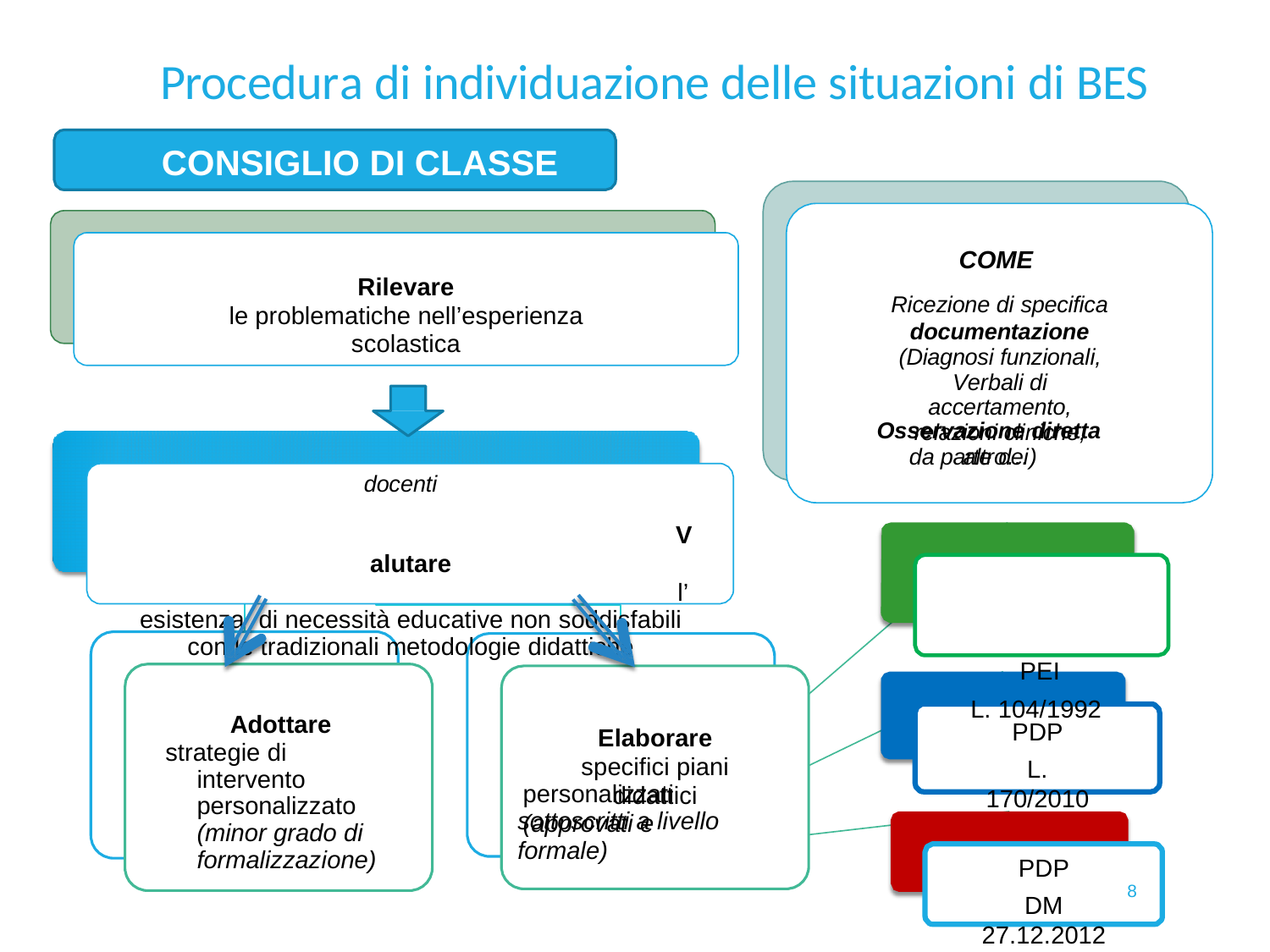

# Procedura di individuazione delle situazioni di BES

CONSIGLIO DI CLASSE

COME

Rilevare
le problematiche nell’esperienza scolastica
Ricezione di specifica documentazione
(Diagnosi funzionali, Verbali di accertamento, relazioni cliniche, altro…)

Osservazione diretta
da parte dei docenti

Valutare
l’esistenza  di necessità educative non soddisfabili con le tradizionali metodologie didattiche
PEI
L. 104/1992

Adottare
strategie di intervento personalizzato (minor grado di formalizzazione)
PDP
L. 170/2010
Elaborare
specifici piani didattici
personalizzati (approvati e
sottoscritti a livello formale)

PDP
DM 27.12.2012
8